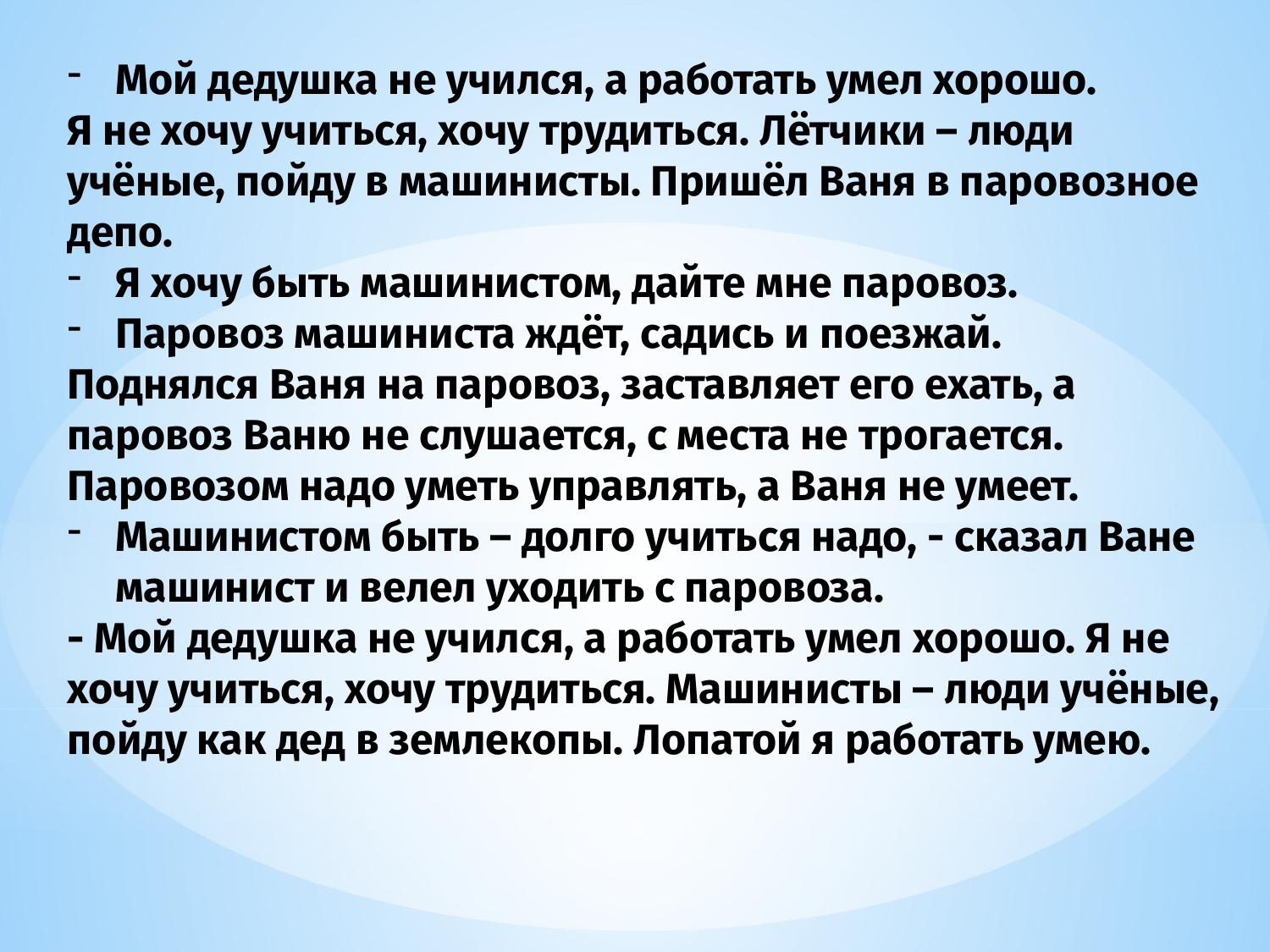

Мой дедушка не учился, а работать умел хорошо.
Я не хочу учиться, хочу трудиться. Лётчики – люди учёные, пойду в машинисты. Пришёл Ваня в паровозное депо.
Я хочу быть машинистом, дайте мне паровоз.
Паровоз машиниста ждёт, садись и поезжай.
Поднялся Ваня на паровоз, заставляет его ехать, а паровоз Ваню не слушается, с места не трогается.
Паровозом надо уметь управлять, а Ваня не умеет.
Машинистом быть – долго учиться надо, - сказал Ване машинист и велел уходить с паровоза.
- Мой дедушка не учился, а работать умел хорошо. Я не хочу учиться, хочу трудиться. Машинисты – люди учёные, пойду как дед в землекопы. Лопатой я работать умею.